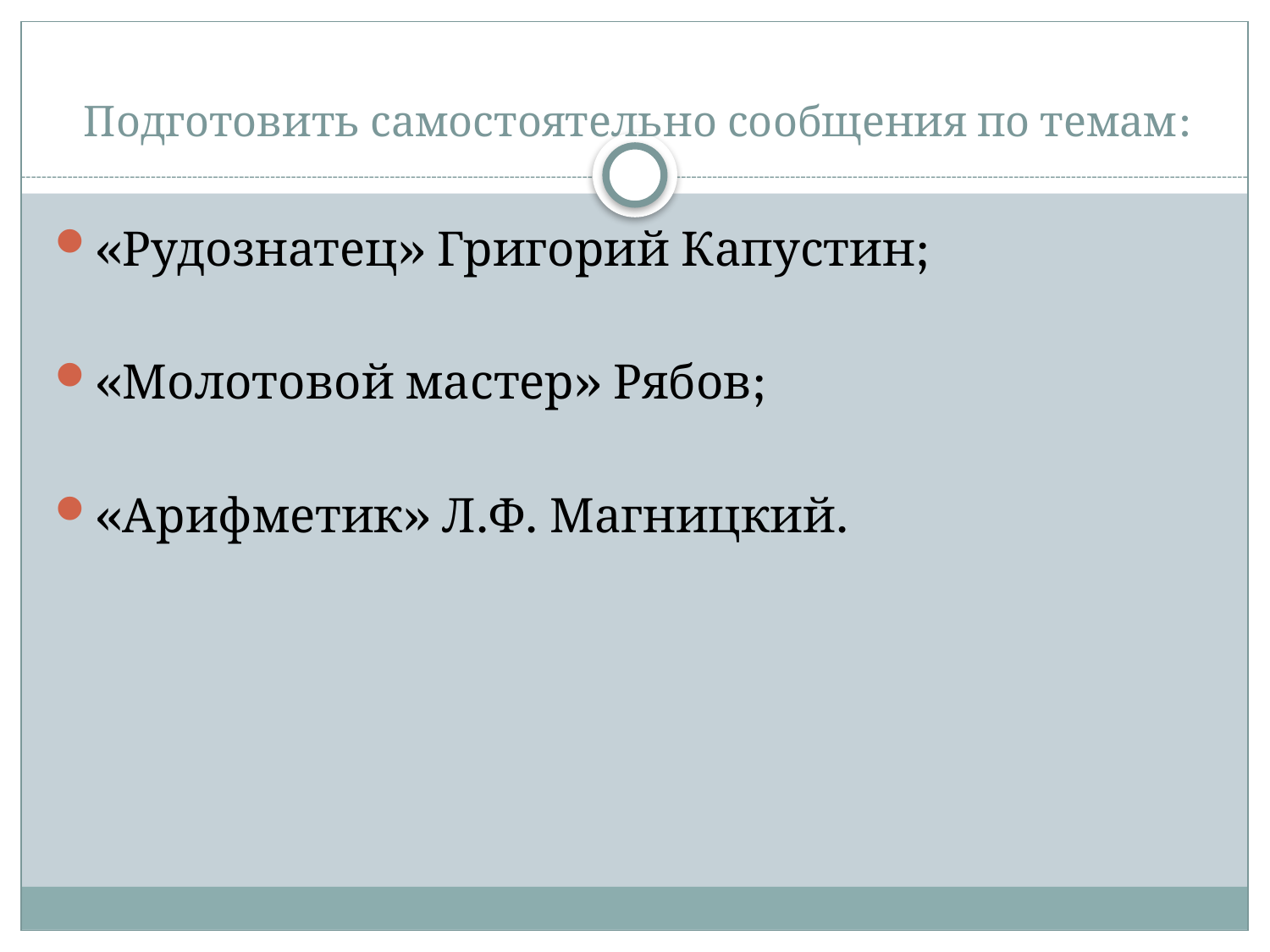

# Подготовить самостоятельно сообщения по темам:
«Рудознатец» Григорий Капустин;

«Молотовой мастер» Рябов;

«Арифметик» Л.Ф. Магницкий.